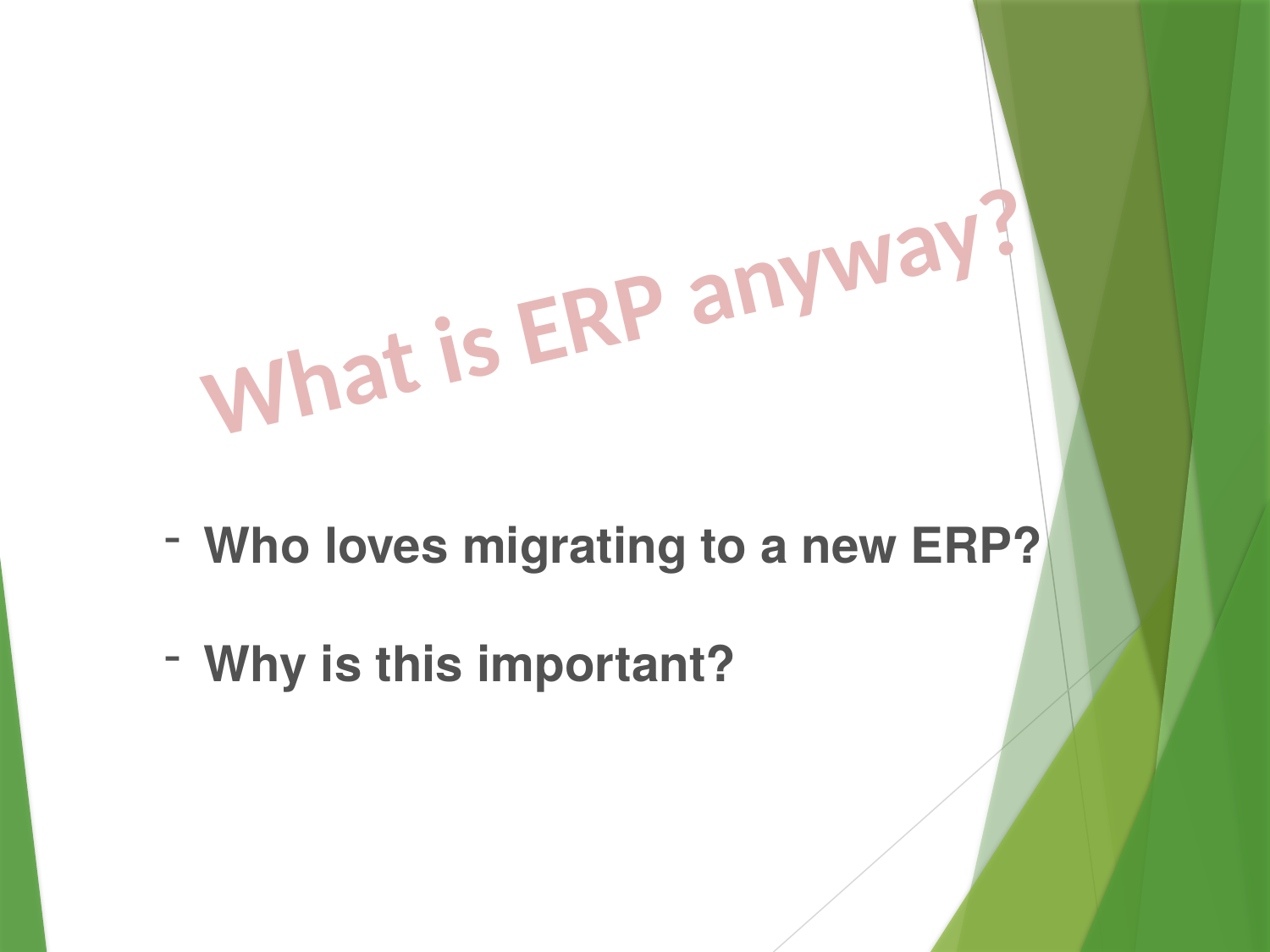

What is ERP anyway?
Who loves migrating to a new ERP?

Why is this important?